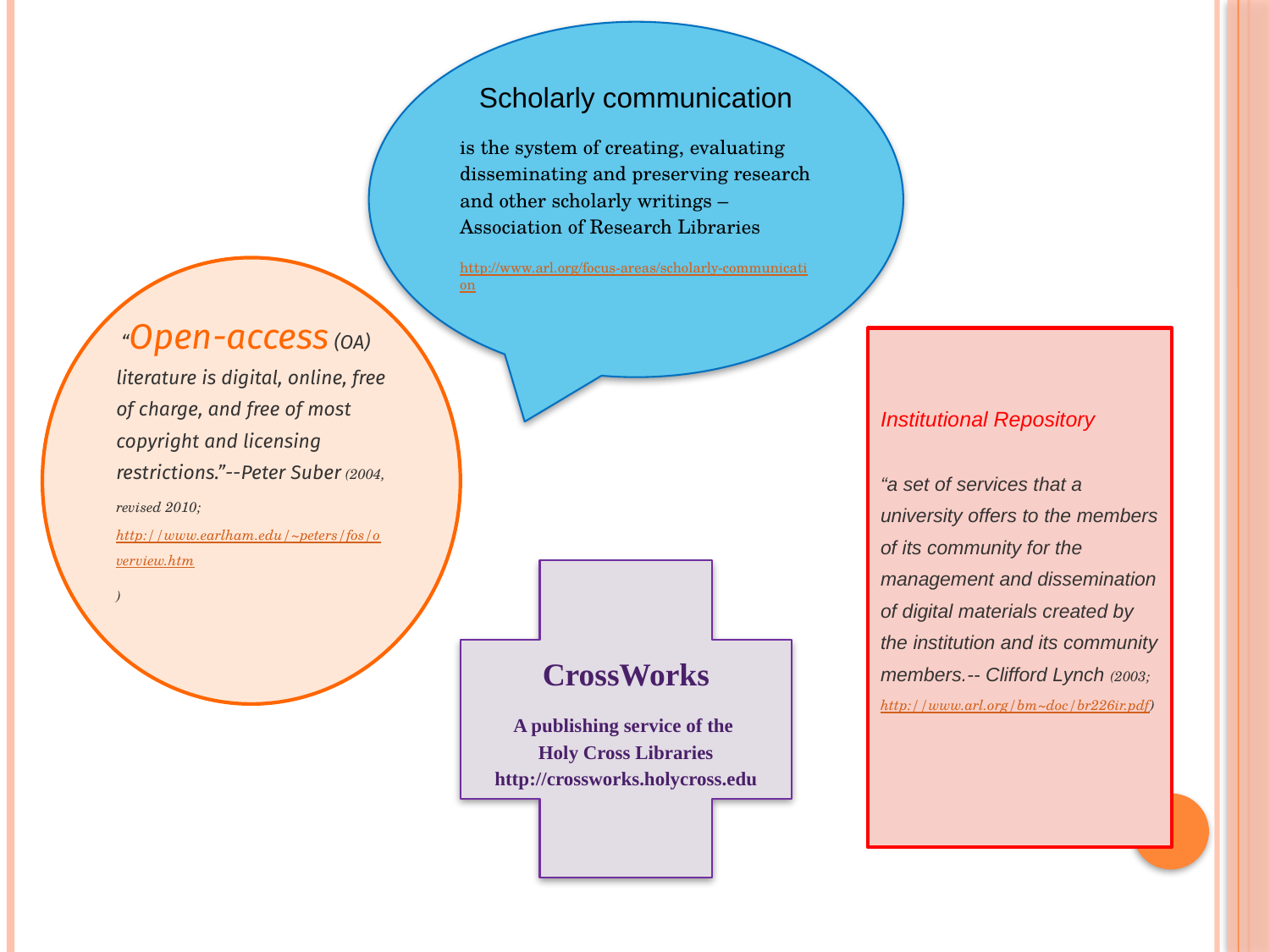

Scholarly communication
is the system of creating, evaluating disseminating and preserving research and other scholarly writings – Association of Research Libraries
http://www.arl.org/focus-areas/scholarly-communication

 “Open-access (OA) literature is digital, online, free of charge, and free of most copyright and licensing restrictions.”--Peter Suber (2004, revised 2010; http://www.earlham.edu/~peters/fos/overview.htm)

Institutional Repository
“a set of services that a university offers to the members of its community for the management and dissemination of digital materials created by the institution and its community members.-- Clifford Lynch (2003; http://www.arl.org/bm~doc/br226ir.pdf)

CrossWorks
A publishing service of the
Holy Cross Libraries
http://crossworks.holycross.edu
To learn more contact Lisa Villa, Digital Scholarship Librarian, at lvilla@holycross.edu or x2767